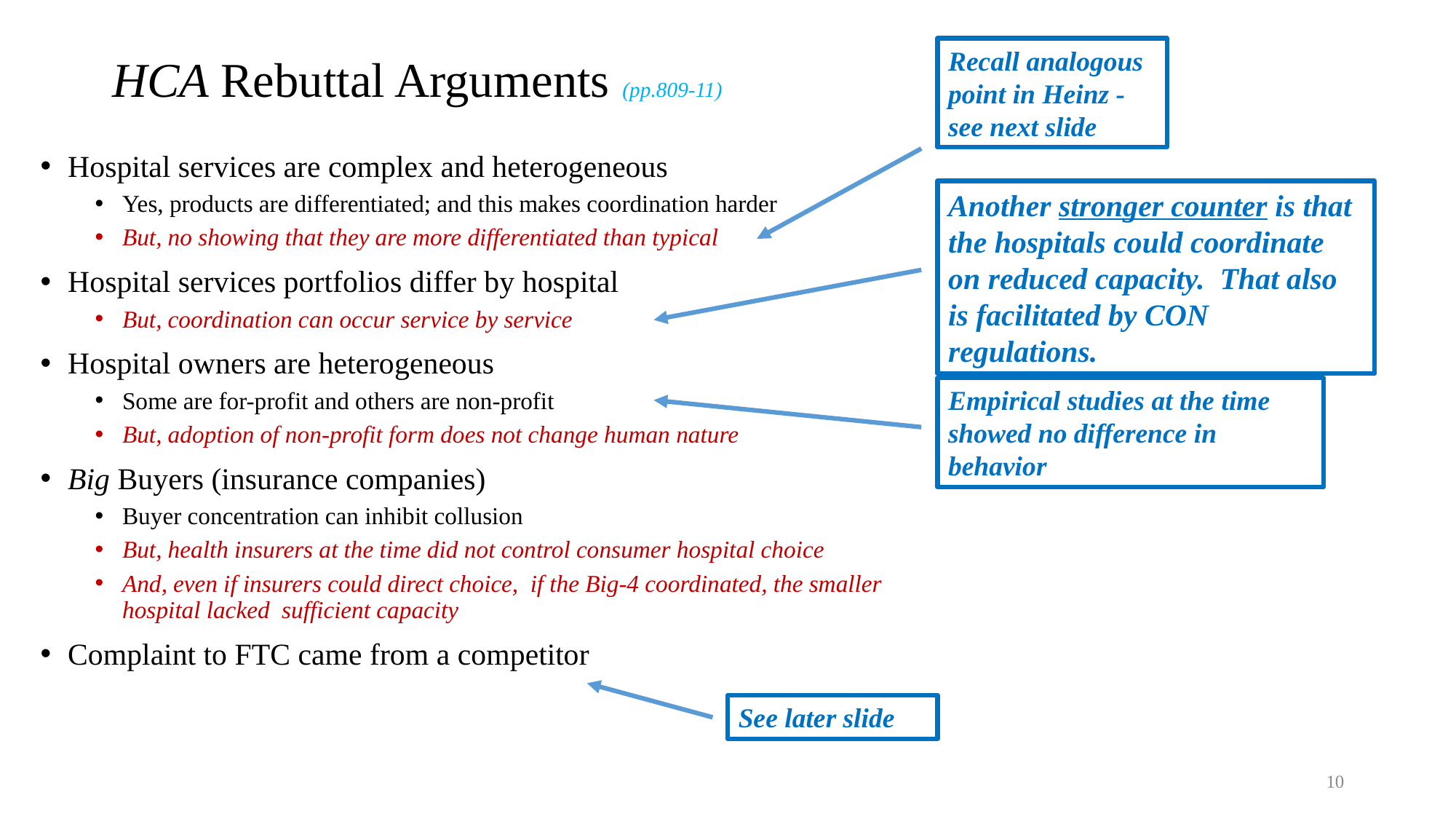

# HCA Rebuttal Arguments (pp.809-11)
Recall analogous point in Heinz - see next slide
Hospital services are complex and heterogeneous
Yes, products are differentiated; and this makes coordination harder
But, no showing that they are more differentiated than typical
Hospital services portfolios differ by hospital
But, coordination can occur service by service
Hospital owners are heterogeneous
Some are for-profit and others are non-profit
But, adoption of non-profit form does not change human nature
Big Buyers (insurance companies)
Buyer concentration can inhibit collusion
But, health insurers at the time did not control consumer hospital choice
And, even if insurers could direct choice,  if the Big-4 coordinated, the smaller hospital lacked  sufficient capacity
Complaint to FTC came from a competitor

Another stronger counter is that the hospitals could coordinate on reduced capacity.  That also is facilitated by CON regulations.
Empirical studies at the time showed no difference in behavior
See later slide
10